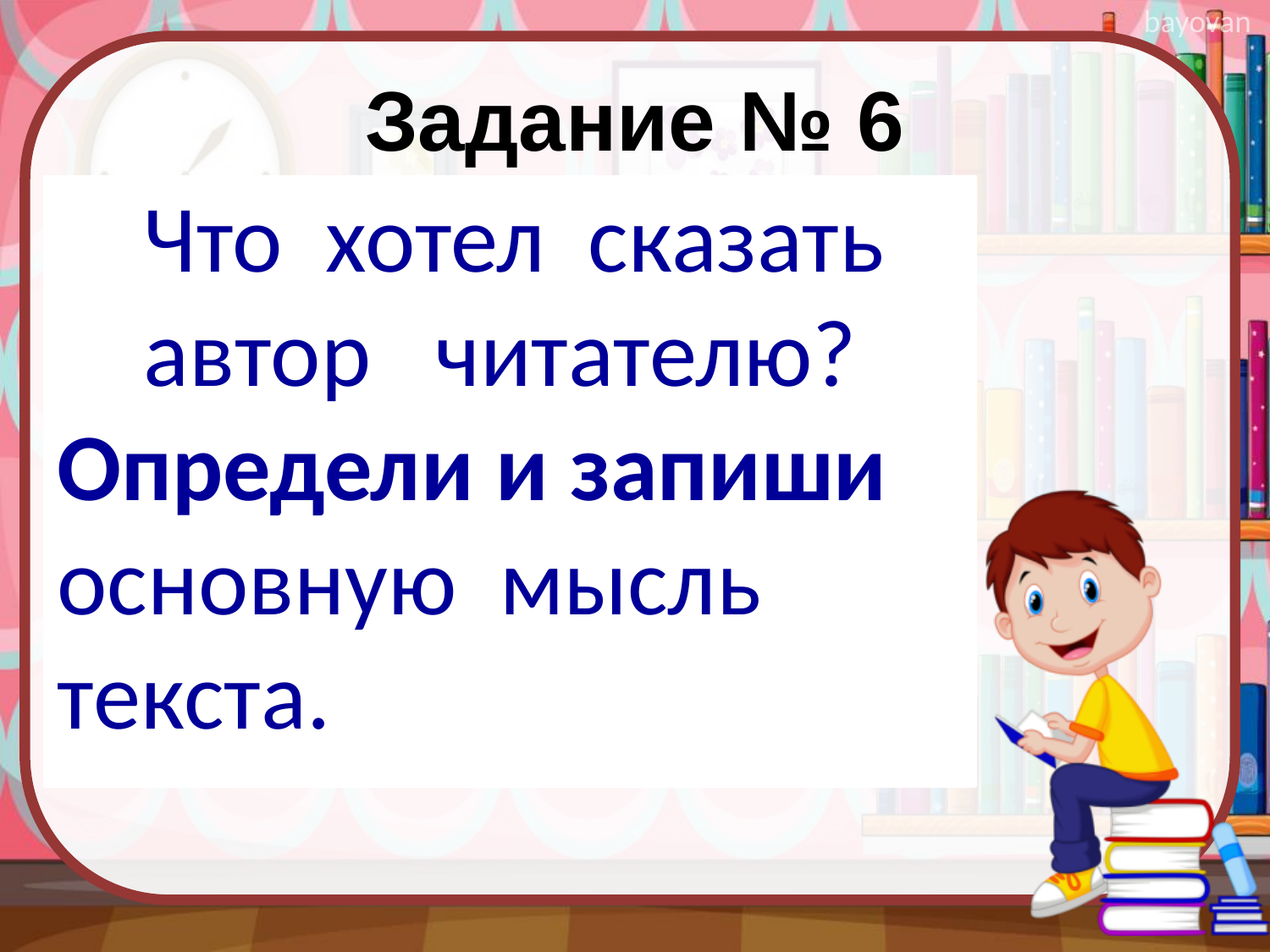

# Задание № 6
    Что  хотел  сказать
    автор   читателю? Определи и запиши основную  мысль
текста.